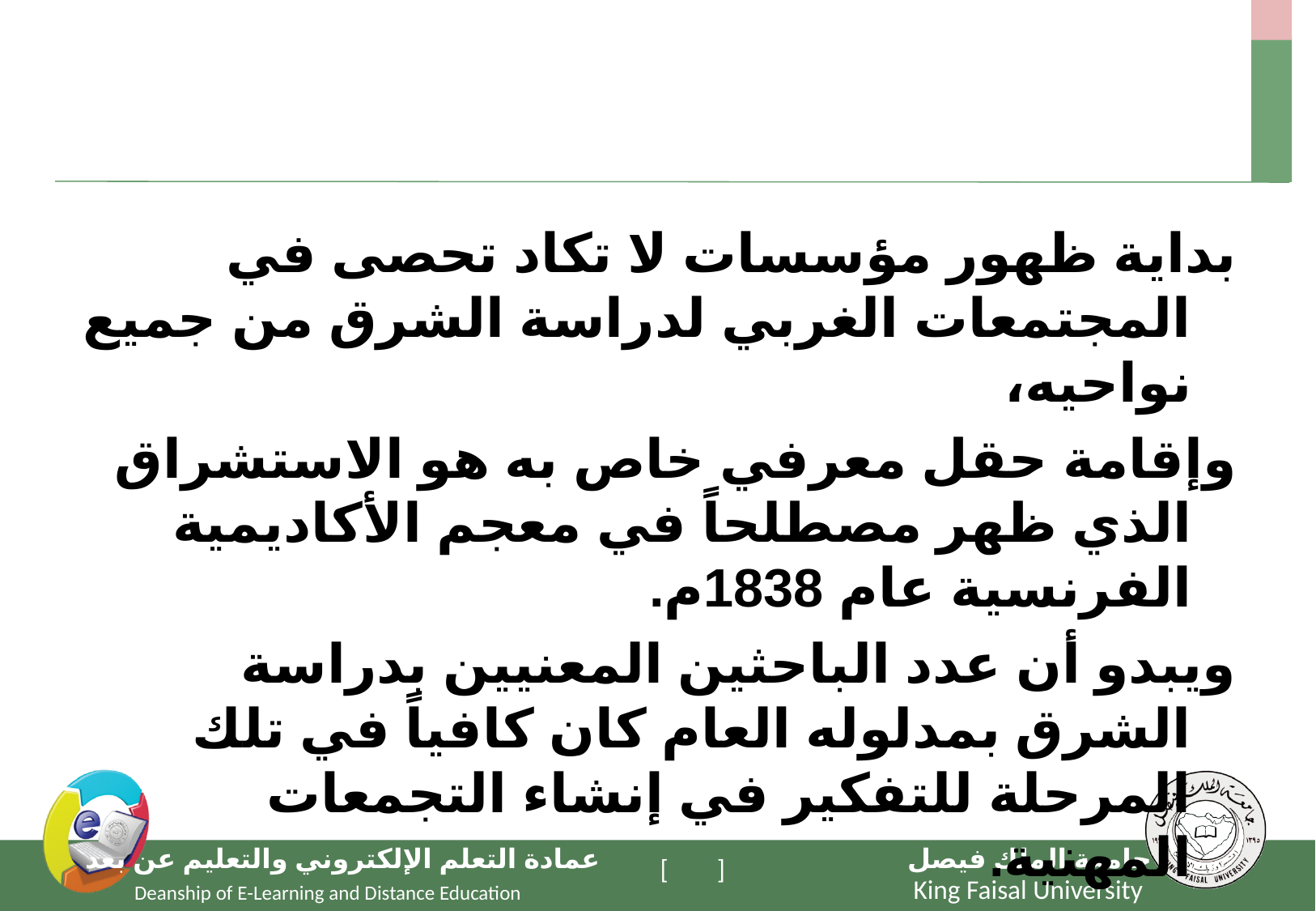

#
بداية ظهور مؤسسات لا تكاد تحصى في المجتمعات الغربي لدراسة الشرق من جميع نواحيه،
وإقامة حقل معرفي خاص به هو الاستشراق الذي ظهر مصطلحاً في معجم الأكاديمية الفرنسية عام 1838م.
ويبدو أن عدد الباحثين المعنيين بدراسة الشرق بمدلوله العام كان كافياً في تلك المرحلة للتفكير في إنشاء التجمعات المهنية.
وهكذا شهدت هولندة في عام 1778، ولادة أول جمعية علمية لدراسة الشرق هي "الجمعية البتافية للفنون والعلوم"،